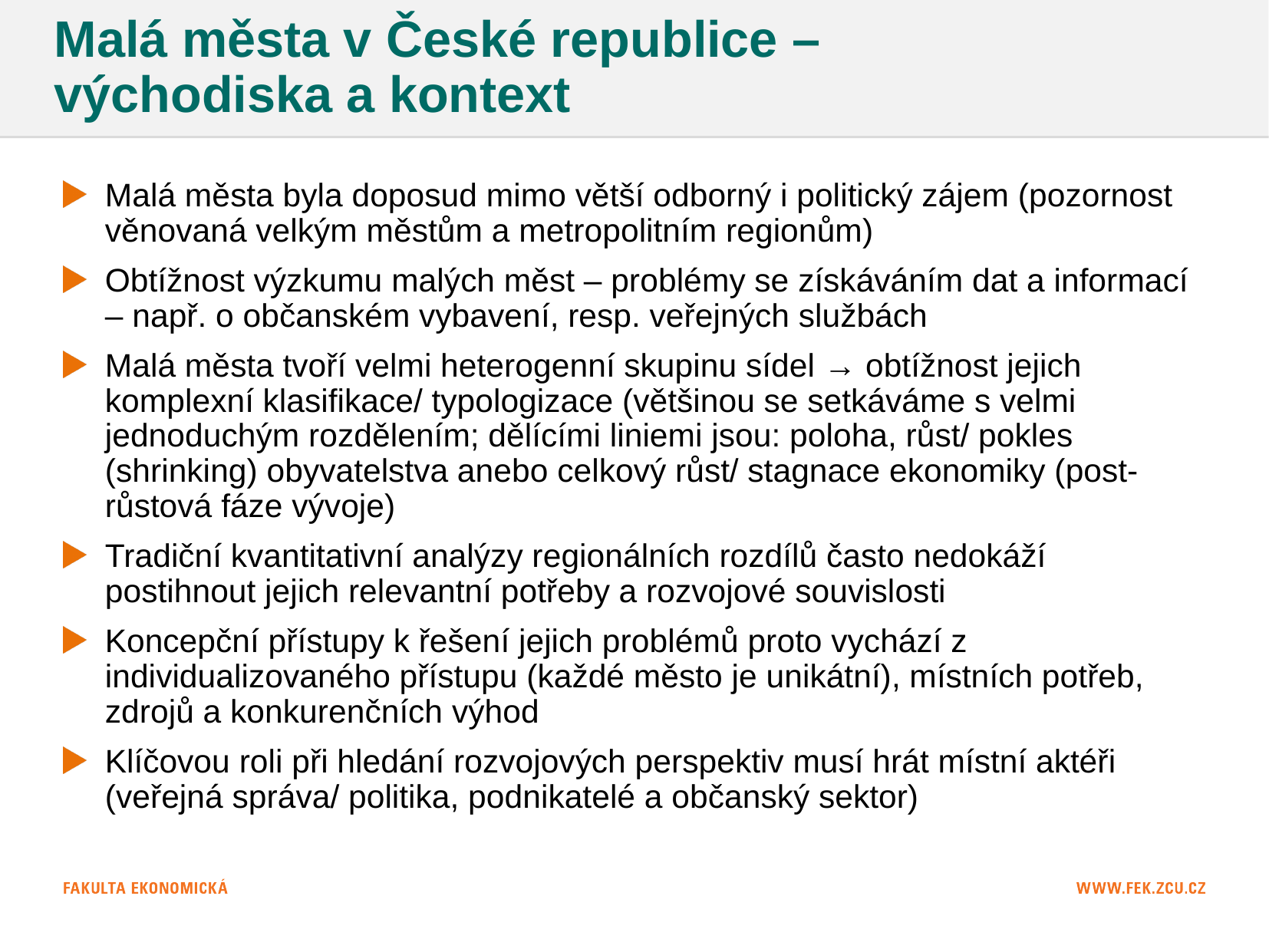

# Malá města v České republice – východiska a kontext
Malá města byla doposud mimo větší odborný i politický zájem (pozornost věnovaná velkým městům a metropolitním regionům)
Obtížnost výzkumu malých měst – problémy se získáváním dat a informací – např. o občanském vybavení, resp. veřejných službách
Malá města tvoří velmi heterogenní skupinu sídel → obtížnost jejich komplexní klasifikace/ typologizace (většinou se setkáváme s velmi jednoduchým rozdělením; dělícími liniemi jsou: poloha, růst/ pokles (shrinking) obyvatelstva anebo celkový růst/ stagnace ekonomiky (post-růstová fáze vývoje)
Tradiční kvantitativní analýzy regionálních rozdílů často nedokáží postihnout jejich relevantní potřeby a rozvojové souvislosti
Koncepční přístupy k řešení jejich problémů proto vychází z individualizovaného přístupu (každé město je unikátní), místních potřeb, zdrojů a konkurenčních výhod
Klíčovou roli při hledání rozvojových perspektiv musí hrát místní aktéři (veřejná správa/ politika, podnikatelé a občanský sektor)